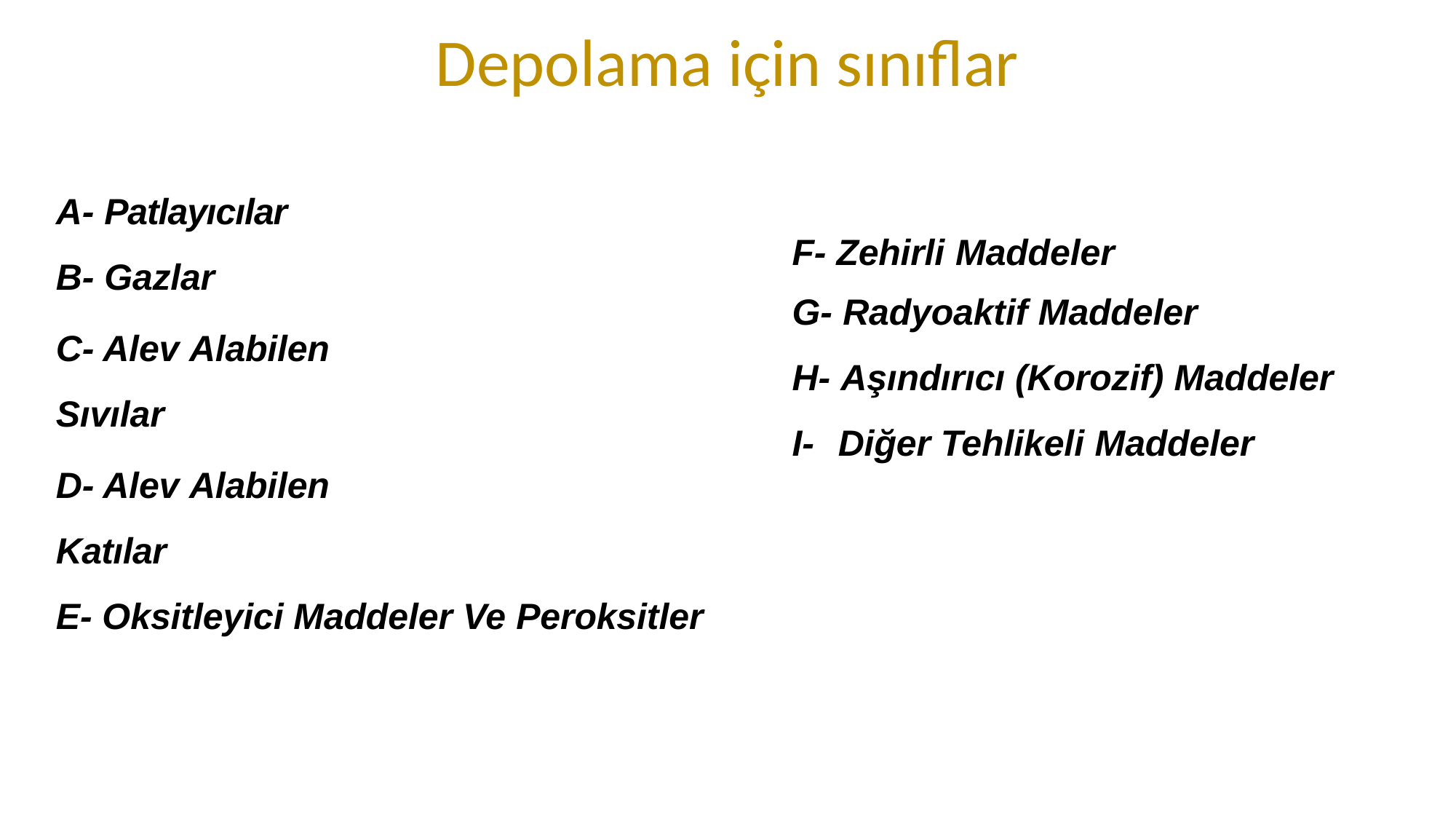

# Depolama için sınıflar
A- Patlayıcılar
B- Gazlar
C- Alev Alabilen Sıvılar
D- Alev Alabilen Katılar
E- Oksitleyici Maddeler Ve Peroksitler
F- Zehirli Maddeler
G- Radyoaktif Maddeler
H- Aşındırıcı (Korozif) Maddeler
I-	Diğer Tehlikeli Maddeler